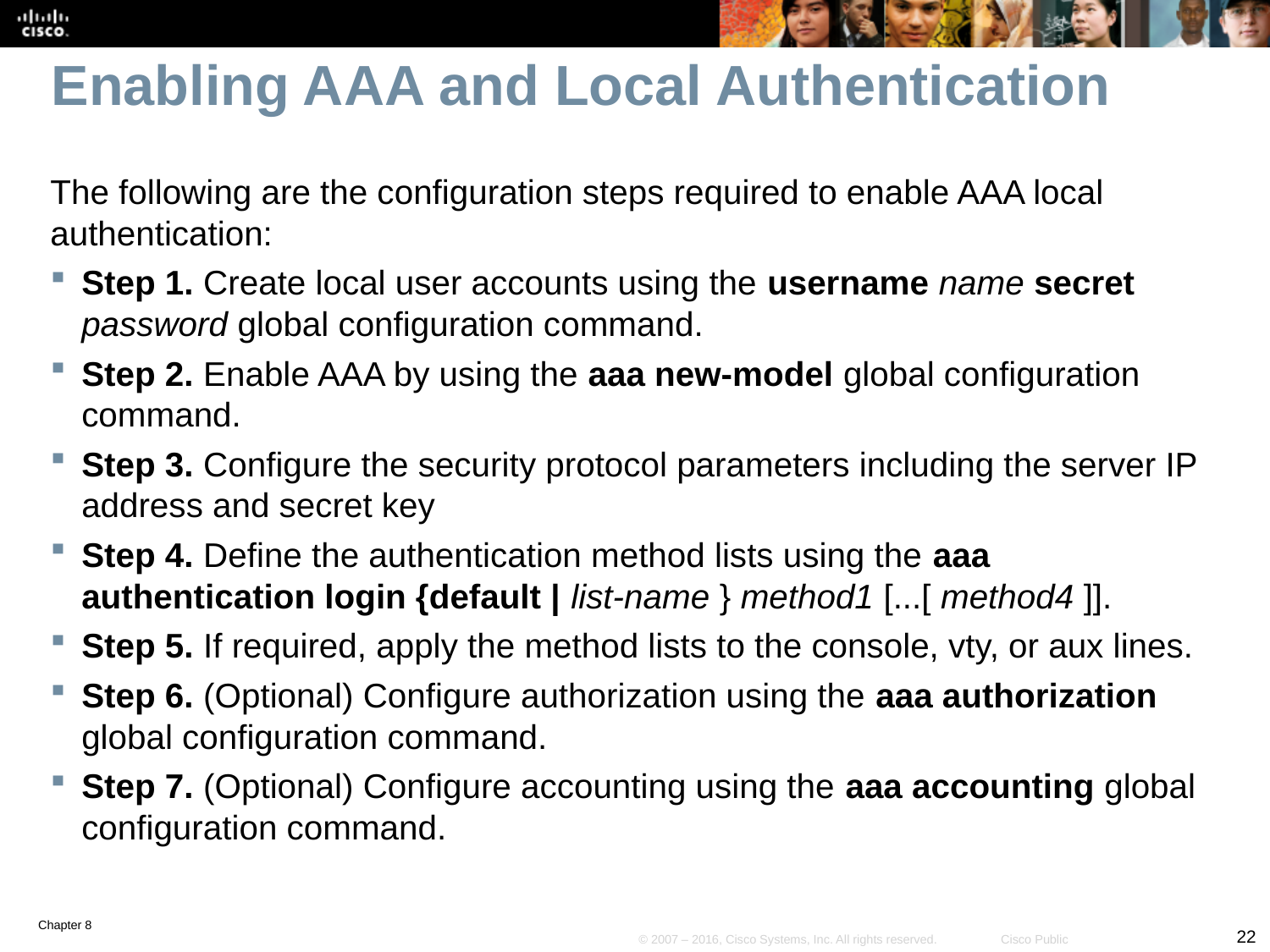

# Enabling AAA and Local Authentication
The following are the configuration steps required to enable AAA local authentication:
Step 1. Create local user accounts using the username name secret password global configuration command.
Step 2. Enable AAA by using the aaa new-model global configuration command.
Step 3. Configure the security protocol parameters including the server IP address and secret key
Step 4. Define the authentication method lists using the aaa authentication login {default | list-name } method1 [...[ method4 ]].
Step 5. If required, apply the method lists to the console, vty, or aux lines.
Step 6. (Optional) Configure authorization using the aaa authorization global configuration command.
Step 7. (Optional) Configure accounting using the aaa accounting global configuration command.